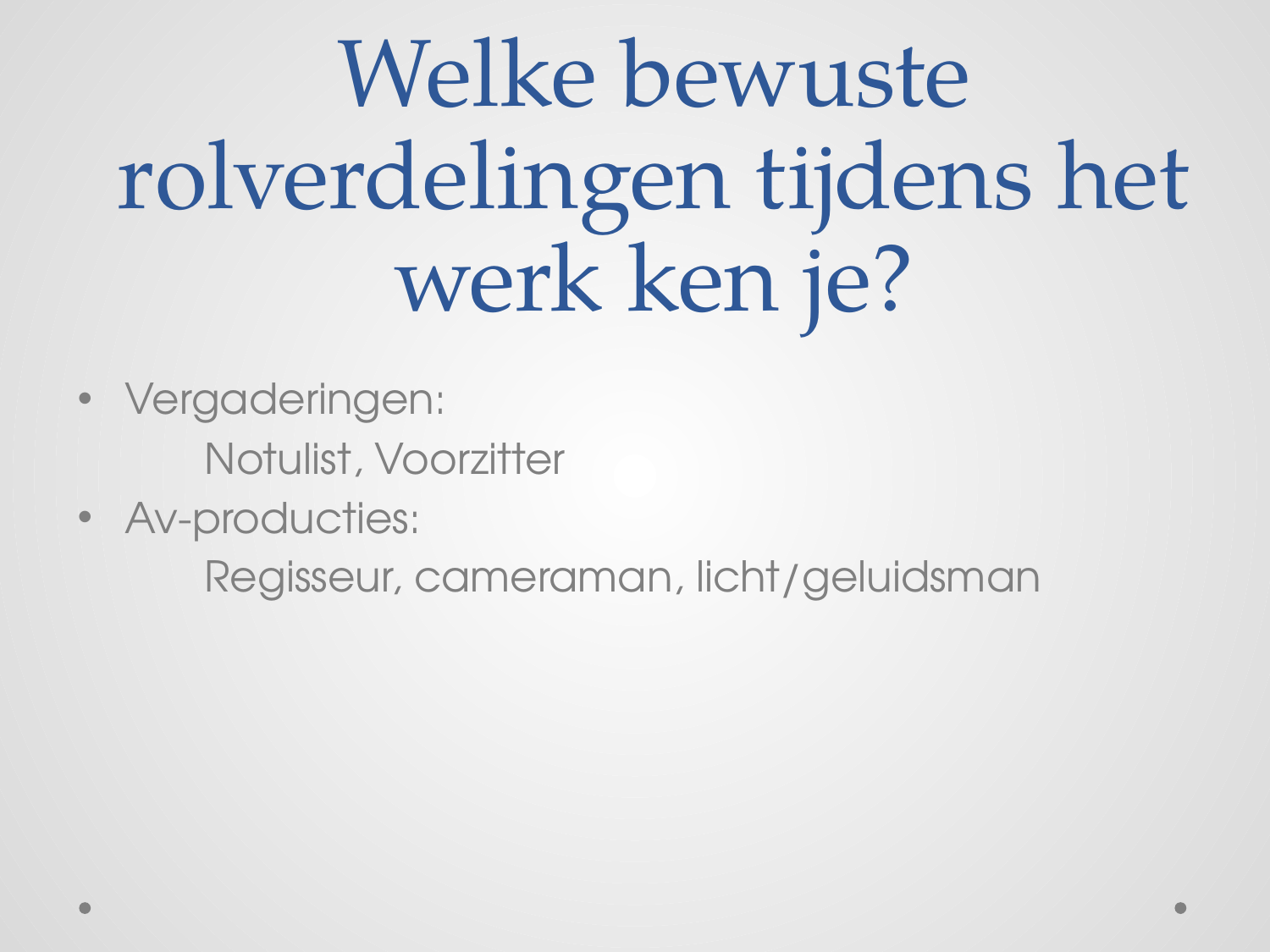

# Welke bewuste rolverdelingen tijdens het werk ken je?
Vergaderingen:
	Notulist, Voorzitter
Av-producties:
	Regisseur, cameraman, licht/geluidsman